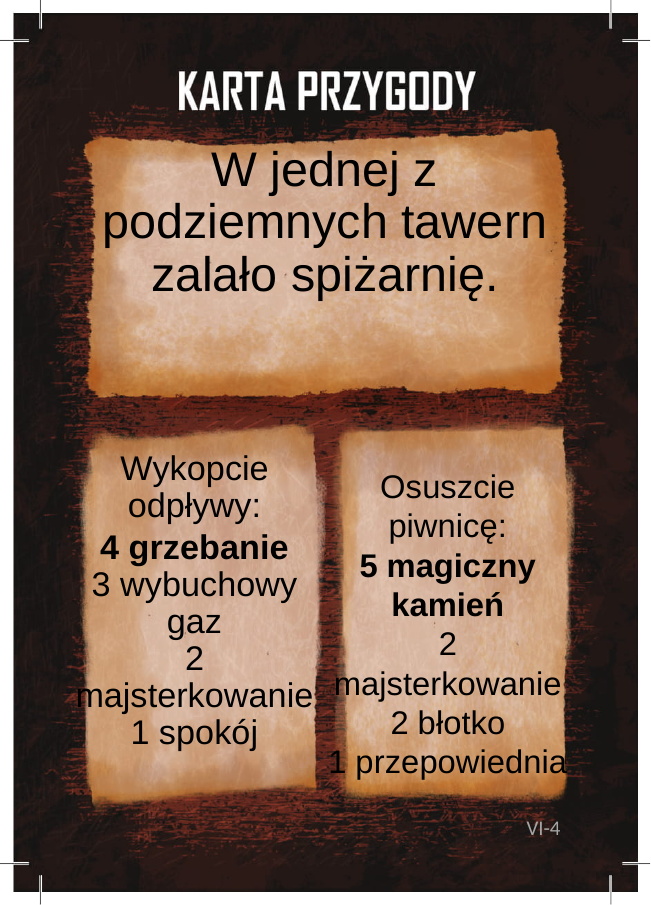

# W jednej z podziemnych tawern zalało spiżarnię.
Wykopcie odpływy:
4 grzebanie
3 wybuchowy gaz
2 majsterkowanie
1 spokój
Osuszcie piwnicę:
5 magiczny kamień
2 majsterkowanie
2 błotko
1 przepowiednia
VI-4